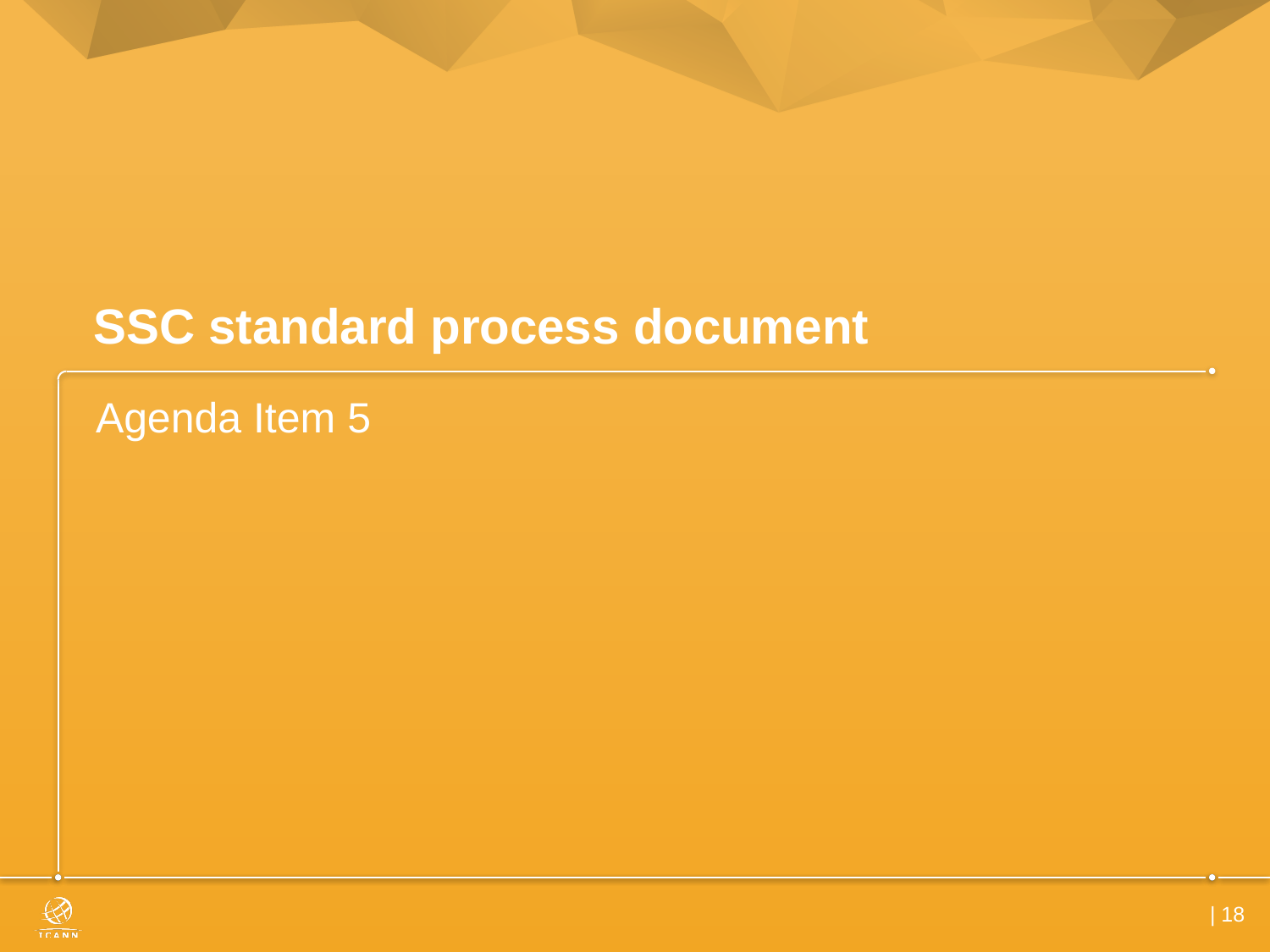

# SSC standard process document
Agenda Item 5